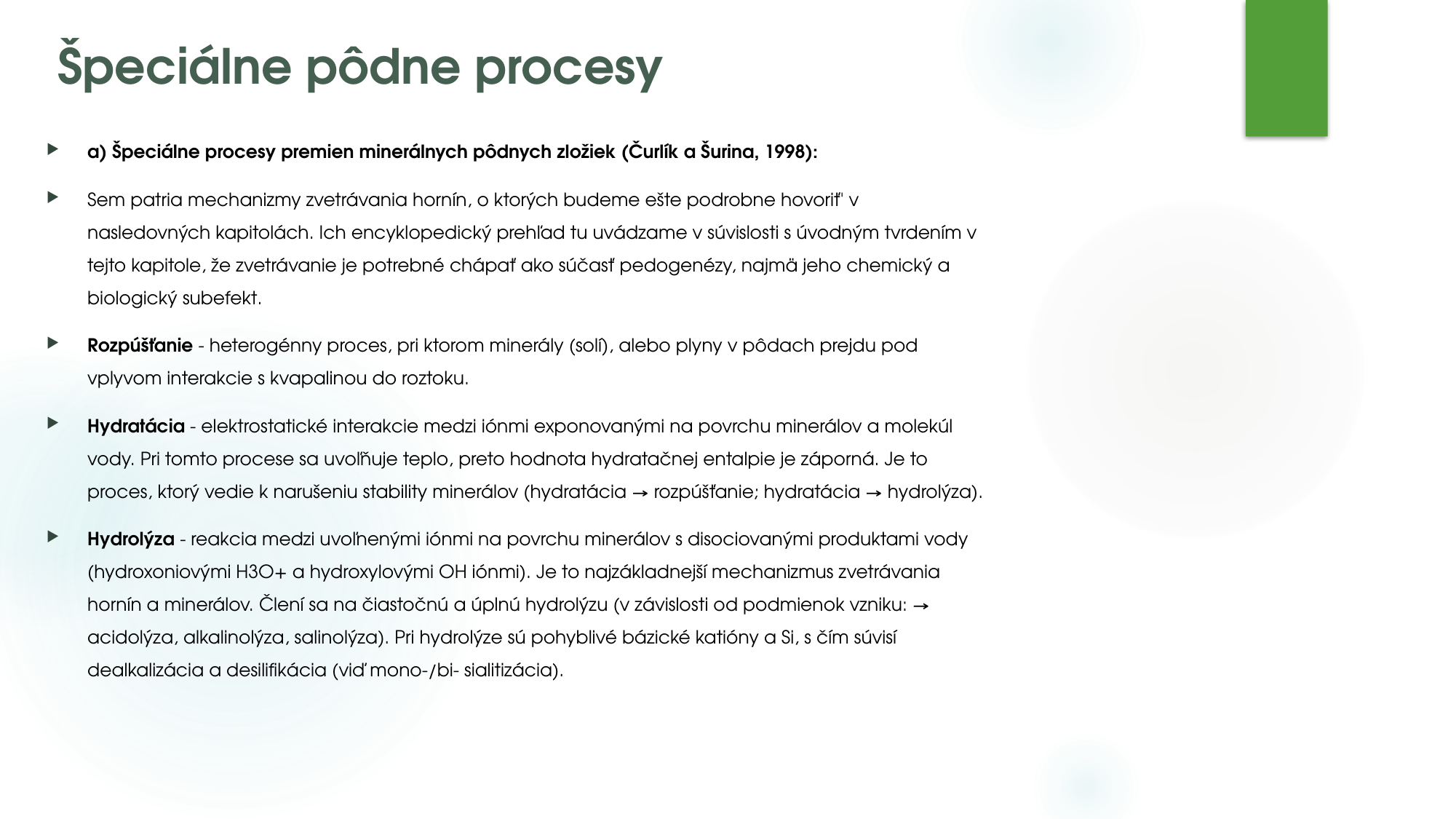

# Špeciálne pôdne procesy
a) Špeciálne procesy premien minerálnych pôdnych zložiek (Čurlík a Šurina, 1998):
Sem patria mechanizmy zvetrávania hornín, o ktorých budeme ešte podrobne hovoriť' v nasledovných kapitolách. Ich encyklopedický prehľad tu uvádzame v súvislosti s úvodným tvrdením v tejto kapitole, že zvetrávanie je potrebné chápať ako súčasť pedogenézy, najmä jeho chemický a biologický subefekt.
Rozpúšťanie - heterogénny proces, pri ktorom minerály (solí), alebo plyny v pôdach prejdu pod vplyvom interakcie s kvapalinou do roztoku.
Hydratácia - elektrostatické interakcie medzi iónmi exponovanými na povrchu minerálov a molekúl vody. Pri tomto procese sa uvoľňuje teplo, preto hodnota hydratačnej entalpie je záporná. Je to proces, ktorý vedie k narušeniu stability minerálov (hydratácia → rozpúšťanie; hydratácia → hydrolýza).
Hydrolýza - reakcia medzi uvoľnenými iónmi na povrchu minerálov s disociovanými produktami vody (hydroxoniovými H3O+ a hydroxylovými OH iónmi). Je to najzákladnejší mechanizmus zvetrávania hornín a minerálov. Člení sa na čiastočnú a úplnú hydrolýzu (v závislosti od podmienok vzniku: → acidolýza, alkalinolýza, salinolýza). Pri hydrolýze sú pohyblivé bázické katióny a Si, s čím súvisí dealkalizácia a desilifikácia (viď mono-/bi- sialitizácia).